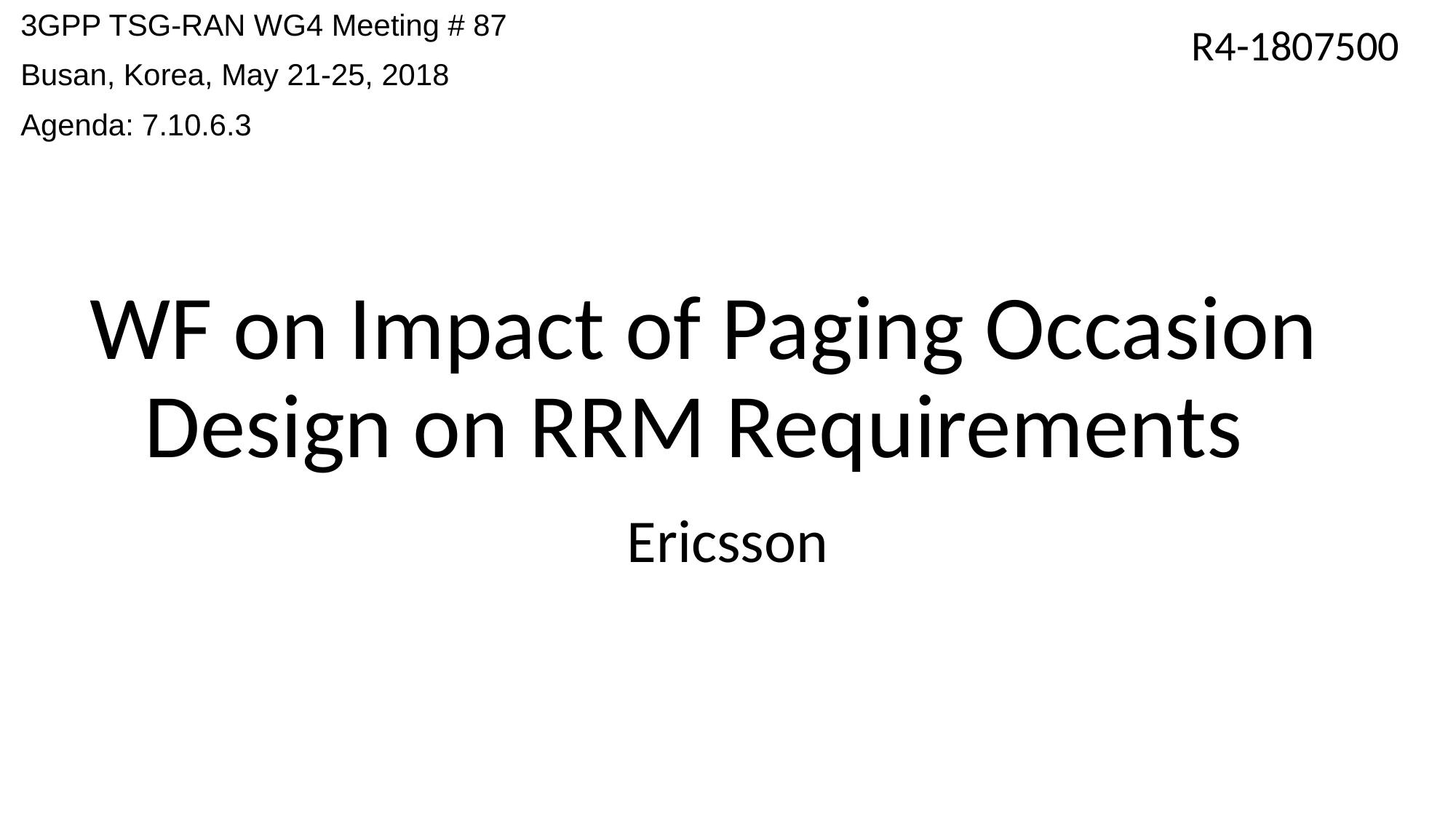

3GPP TSG-RAN WG4 Meeting # 87
Busan, Korea, May 21-25, 2018
Agenda: 7.10.6.3
R4-1807500
# WF on Impact of Paging Occasion Design on RRM Requirements
Ericsson